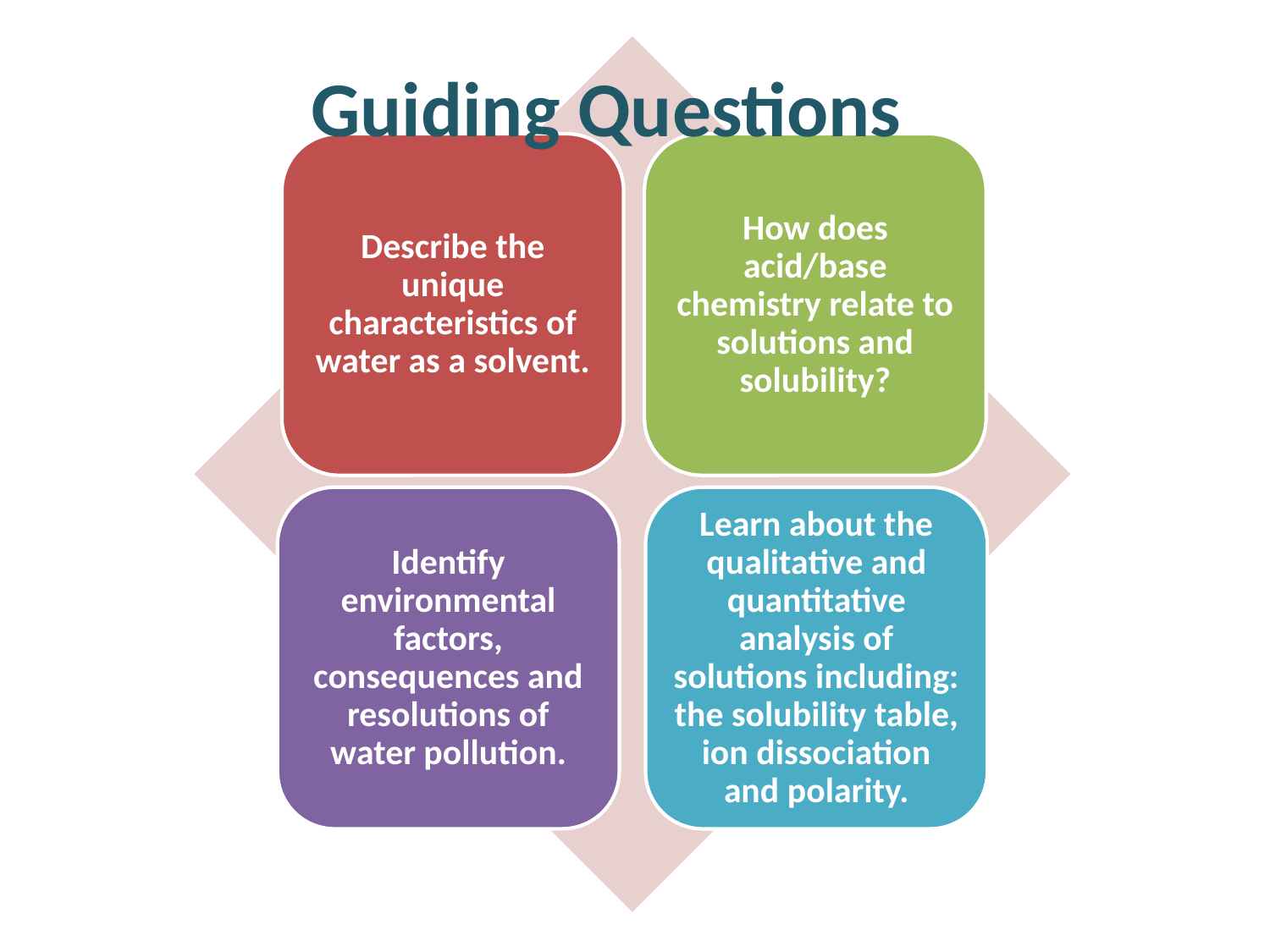

# Guiding Questions
Describe the unique characteristics of water as a solvent.
How does acid/base chemistry relate to solutions and solubility?
Identify environmental factors, consequences and resolutions of water pollution.
Learn about the qualitative and quantitative analysis of solutions including: the solubility table, ion dissociation and polarity.